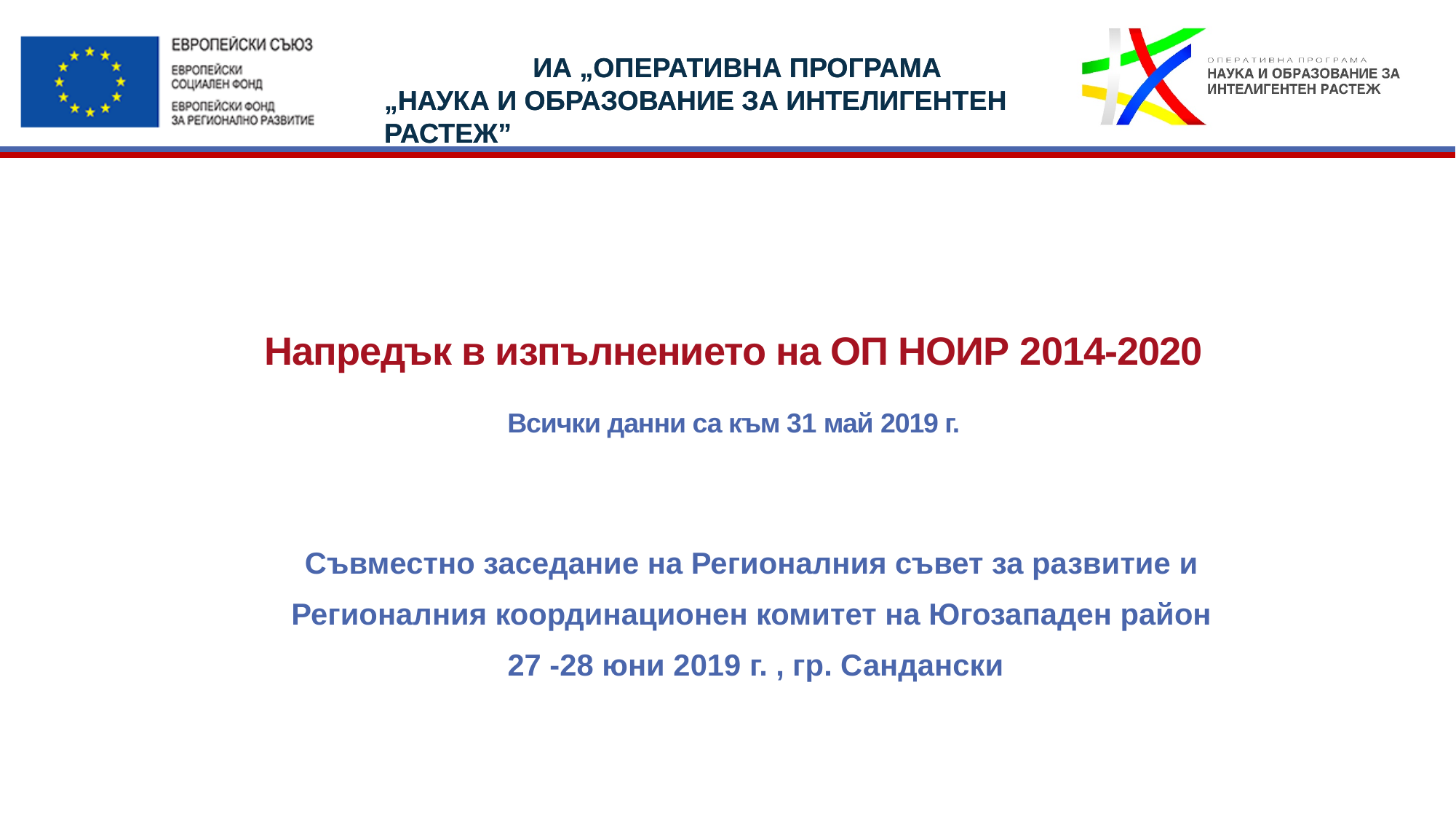

# Напредък в изпълнението на ОП НОИР 2014-2020 Всички данни са към 31 май 2019 г.
Съвместно заседание на Регионалния съвет за развитие и
Регионалния координационен комитет на Югозападен район
27 -28 юни 2019 г. , гр. Сандански